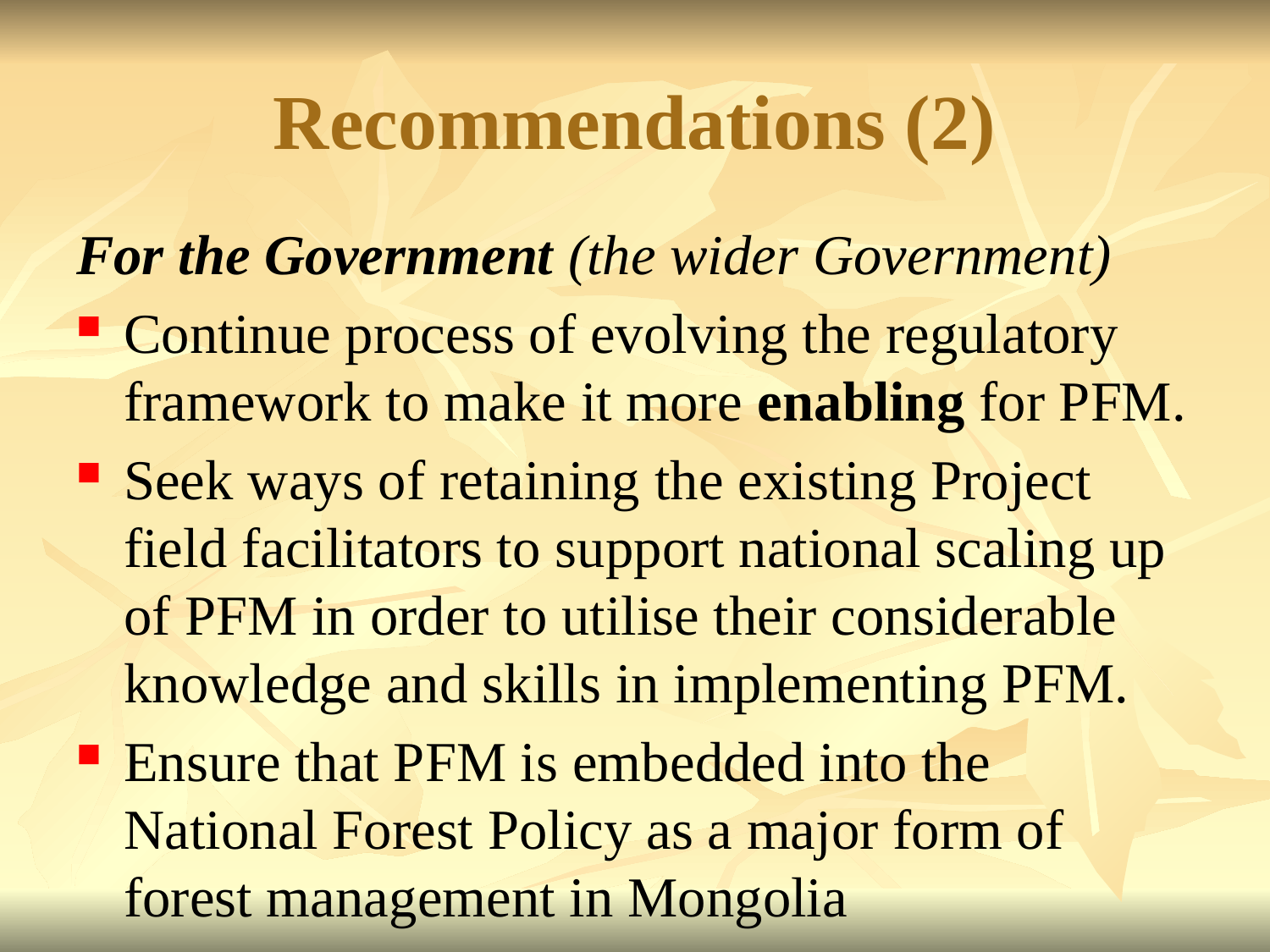

# Recommendations (2)
For the Government (the wider Government)
Continue process of evolving the regulatory framework to make it more enabling for PFM.
Seek ways of retaining the existing Project field facilitators to support national scaling up of PFM in order to utilise their considerable knowledge and skills in implementing PFM.
Ensure that PFM is embedded into the National Forest Policy as a major form of forest management in Mongolia